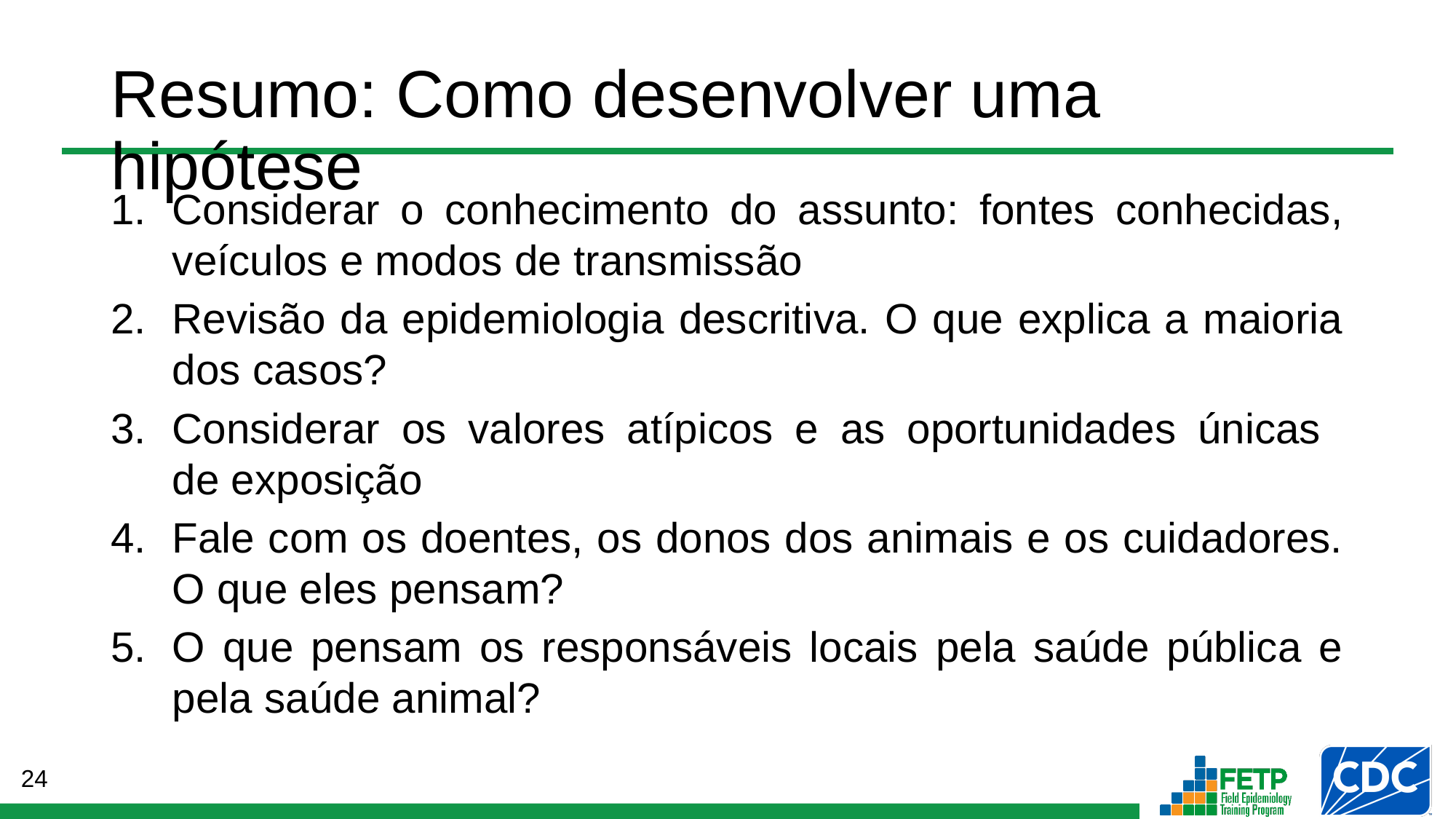

# Resumo: Como desenvolver uma hipótese
Considerar o conhecimento do assunto: fontes conhecidas, veículos e modos de transmissão
Revisão da epidemiologia descritiva. O que explica a maioria dos casos?
Considerar os valores atípicos e as oportunidades únicas
de exposição
Fale com os doentes, os donos dos animais e os cuidadores. O que eles pensam?
O que pensam os responsáveis locais pela saúde pública e pela saúde animal?